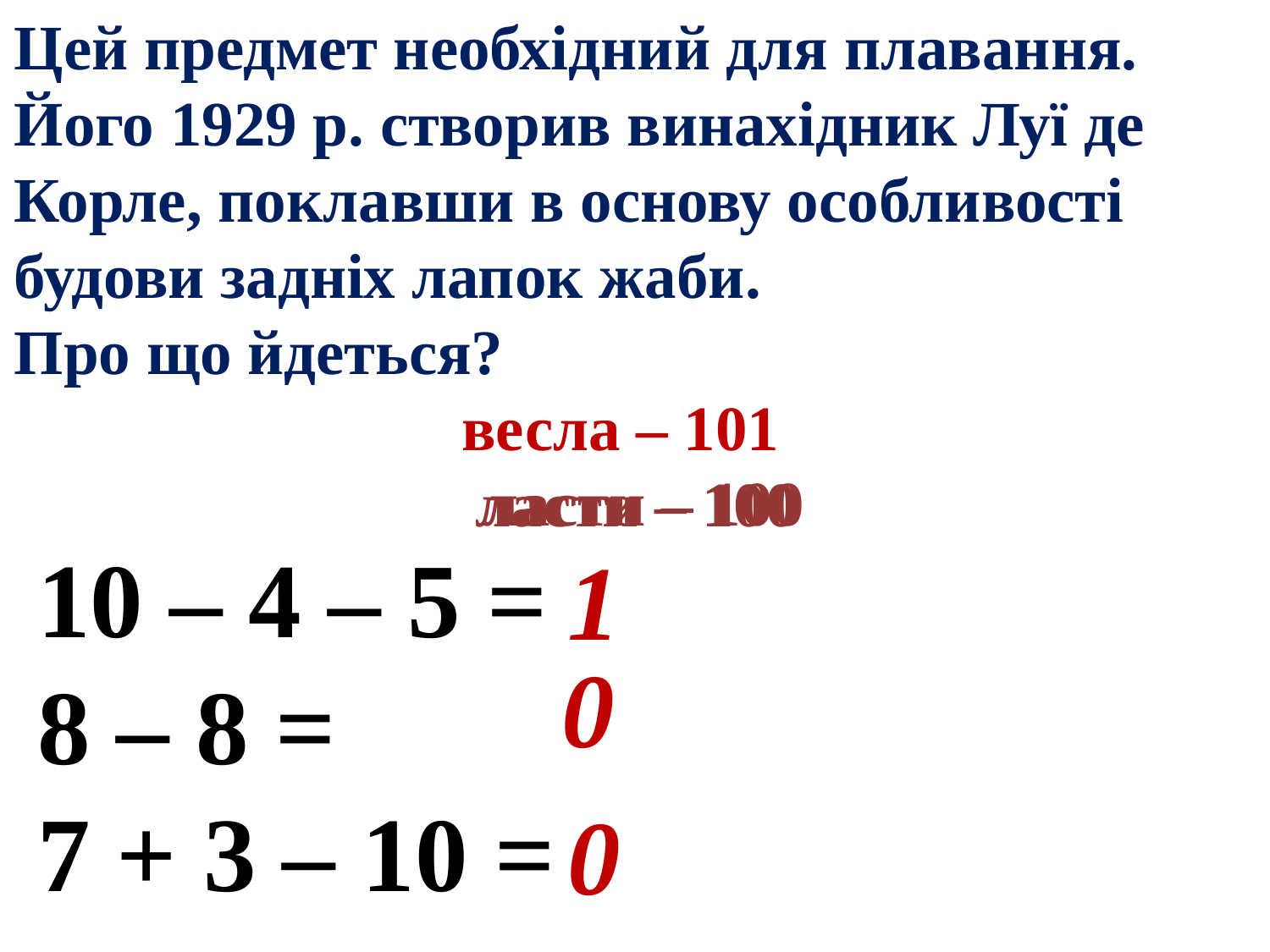

Цей предмет необхідний для плавання. Його 1929 р. створив винахідник Луї де Корле, поклавши в основу особливості будови задніх лапок жаби.
Про що йдеться?
весла – 101
ласти – 100
ласти – 100
10 – 4 – 5 =
8 – 8 =
7 + 3 – 10 =
1
0
0